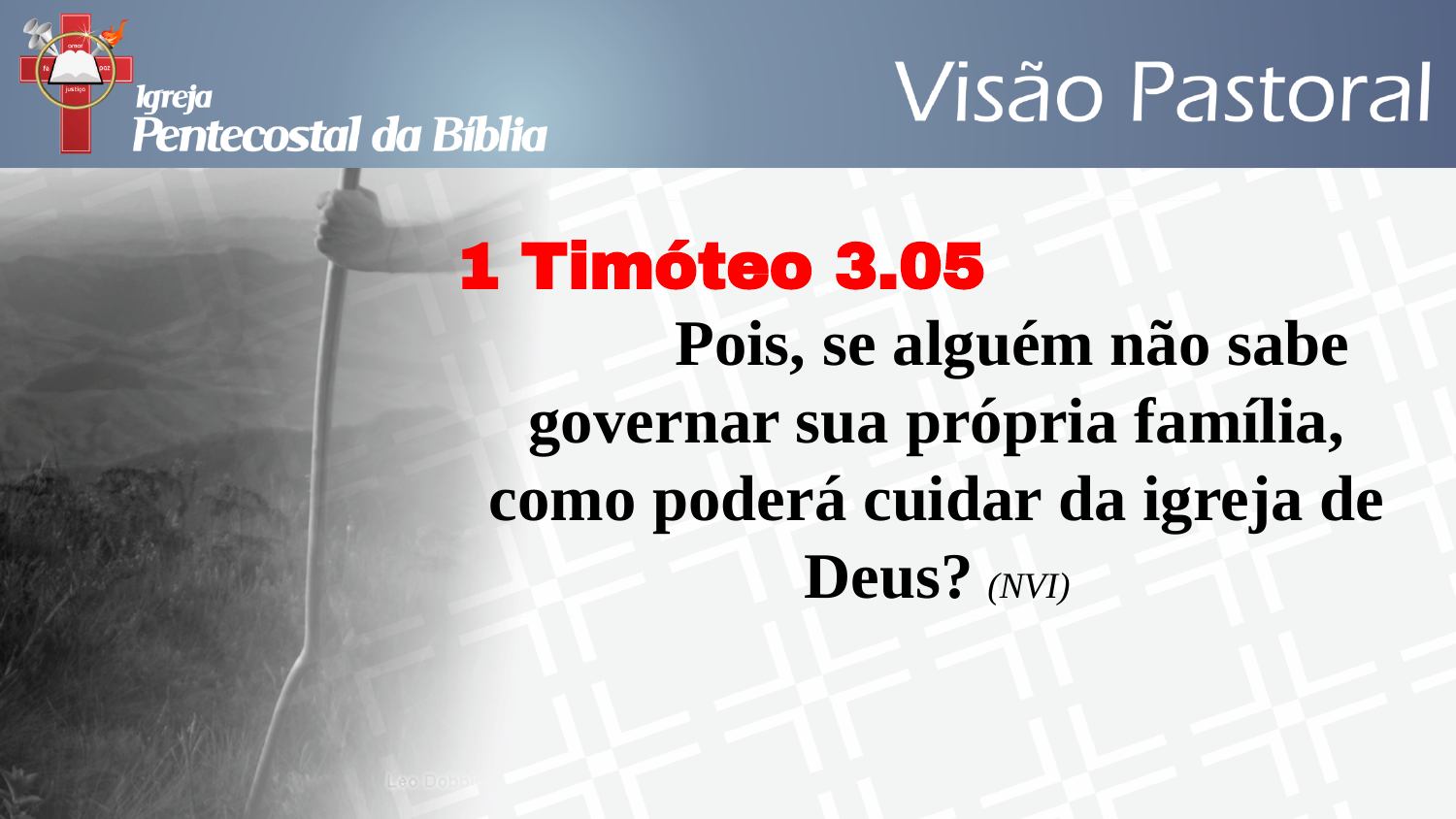

1 Timóteo 3.05                            Pois, se alguém não sabe governar sua própria família, como poderá cuidar da igreja de Deus? (NVI)